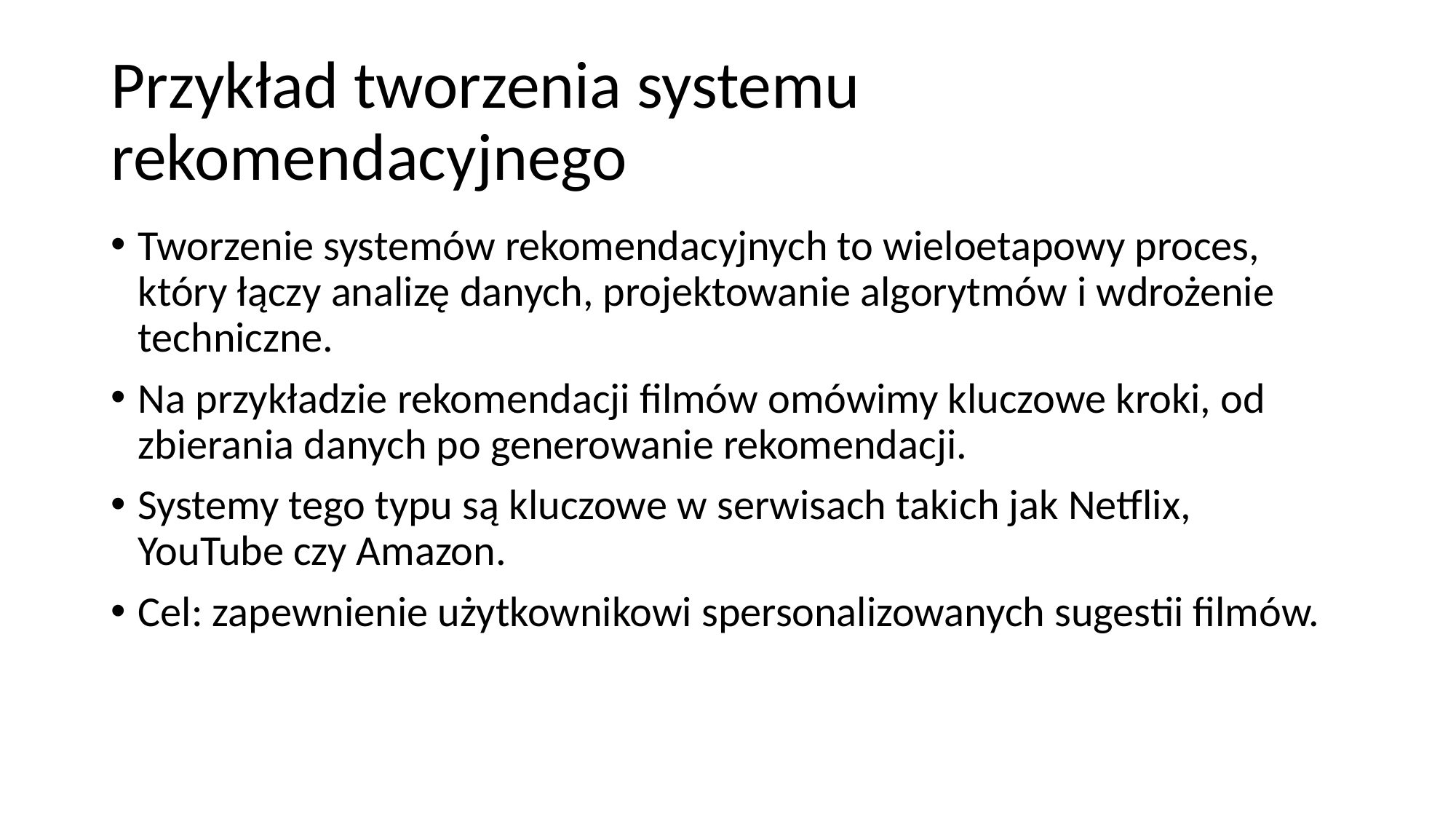

# Przykład tworzenia systemu rekomendacyjnego
Tworzenie systemów rekomendacyjnych to wieloetapowy proces, który łączy analizę danych, projektowanie algorytmów i wdrożenie techniczne.
Na przykładzie rekomendacji filmów omówimy kluczowe kroki, od zbierania danych po generowanie rekomendacji.
Systemy tego typu są kluczowe w serwisach takich jak Netflix, YouTube czy Amazon.
Cel: zapewnienie użytkownikowi spersonalizowanych sugestii filmów.